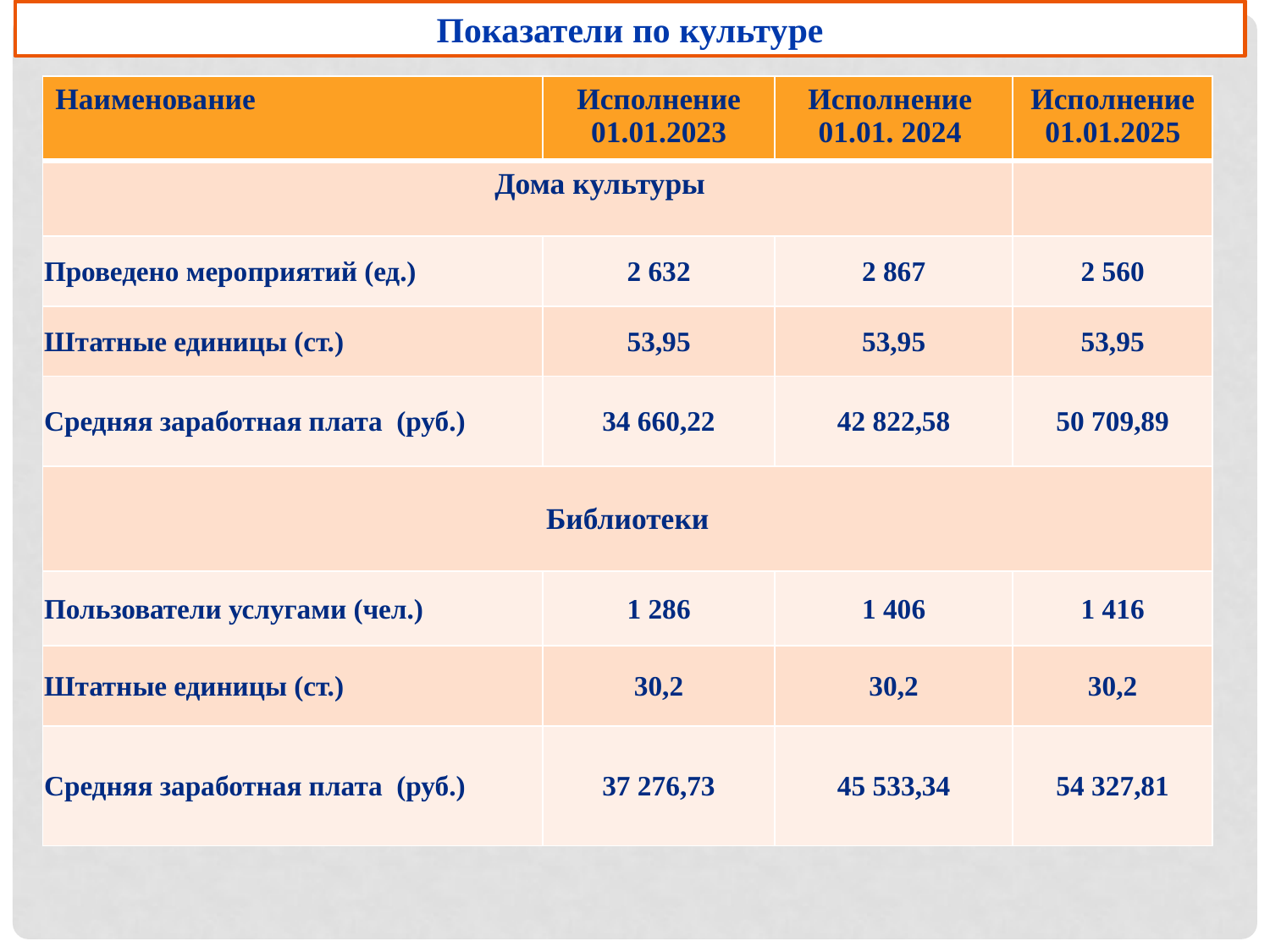

Показатели по культуре
| Наименование | Исполнение 01.01.2023 | Исполнение 01.01. 2024 | Исполнение 01.01.2025 |
| --- | --- | --- | --- |
| Дома культуры |  |  |  |
| Проведено мероприятий (ед.) | 2 632 | 2 867 | 2 560 |
| Штатные единицы (ст.) | 53,95 | 53,95 | 53,95 |
| Средняя заработная плата (руб.) | 34 660,22 | 42 822,58 | 50 709,89 |
| Библиотеки |  |  |  |
| Пользователи услугами (чел.) | 1 286 | 1 406 | 1 416 |
| Штатные единицы (ст.) | 30,2 | 30,2 | 30,2 |
| Средняя заработная плата (руб.) | 37 276,73 | 45 533,34 | 54 327,81 |